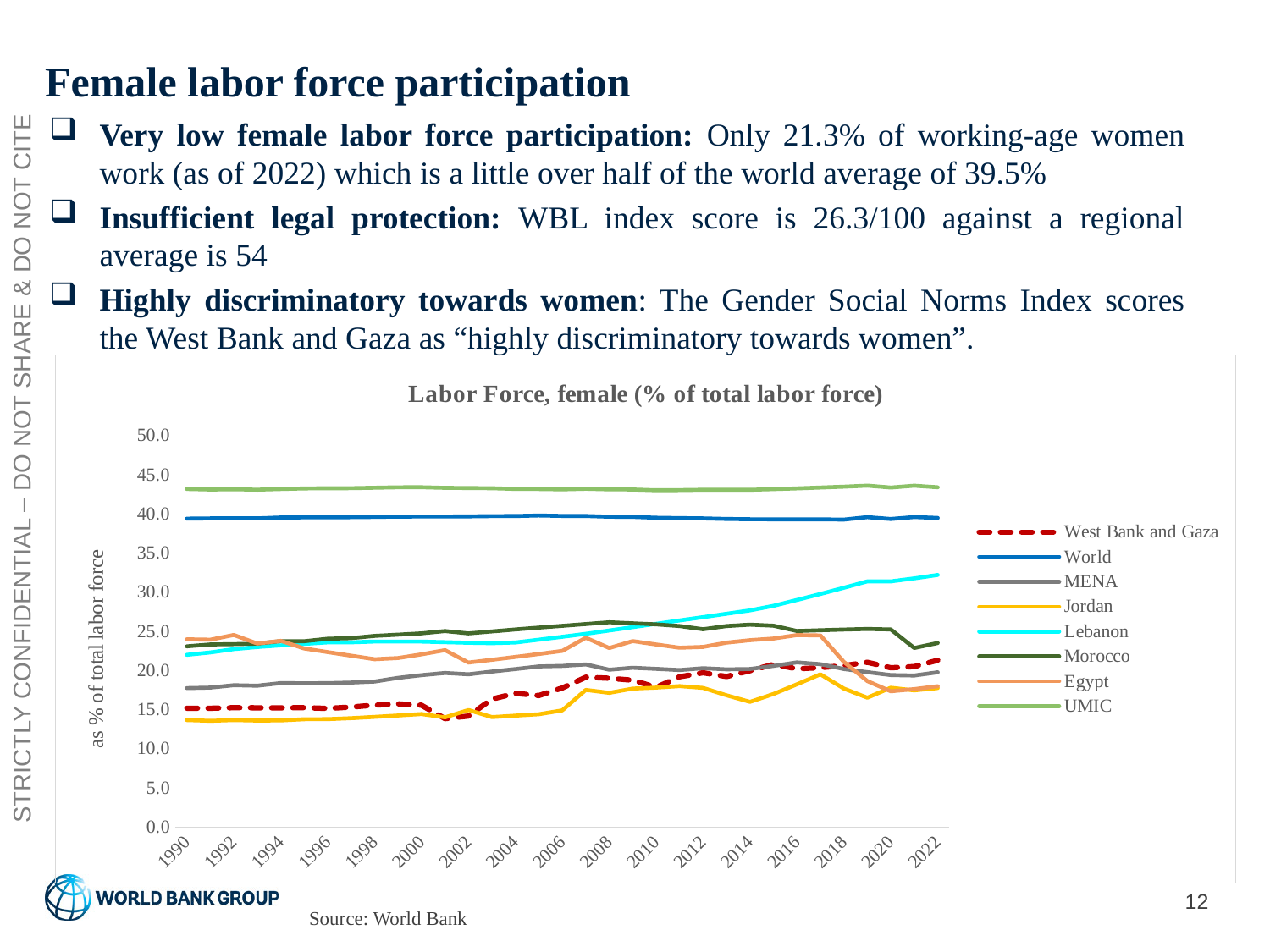

# Female labor force participation
Very low female labor force participation: Only 21.3% of working-age women work (as of 2022) which is a little over half of the world average of 39.5%
Insufficient legal protection: WBL index score is 26.3/100 against a regional average is 54
Highly discriminatory towards women: The Gender Social Norms Index scores the West Bank and Gaza as “highly discriminatory towards women”.

STRICTLY CONFIDENTIAL – DO NOT SHARE & DO NOT CITE

### Chart: Labor Force, female (% of total labor force)

| Category | West Bank and Gaza | World  | MENA | Jordan | Lebanon | Morocco | Egypt | UMIC |
|---|---|---|---|---|---|---|---|---|
| 1990 | 15.175987959996116 | 39.39860945316829 | 17.748286065297396 | 13.662375505529214 | 21.994504395097145 | 23.079711732617945 | 23.98454080080256 | 43.179336569585466 |
| 1991 | 15.17736594434439 | 39.4246096604782 | 17.811299884001606 | 13.565904638970979 | 22.306246212165078 | 23.325552128380686 | 23.93153667132822 | 43.112739779230935 |
| 1992 | 15.246198164400079 | 39.45108855695049 | 18.117872616004863 | 13.658736669401147 | 22.726932638806677 | 23.36375575911877 | 24.53969575448359 | 43.14332108754019 |
| 1993 | 15.230081941144958 | 39.4356709601324 | 18.050668565489918 | 13.596087983337545 | 22.99219880785576 | 23.428638677044525 | 23.441575398297527 | 43.09192690286698 |
| 1994 | 15.220064230004587 | 39.539666329112364 | 18.38298421056717 | 13.617119724740723 | 23.200814997689996 | 23.743798510490304 | 23.78594338449552 | 43.17617384323446 |
| 1995 | 15.24778305528908 | 39.55648607180374 | 18.36473666728579 | 13.77131062392516 | 23.396292434533848 | 23.73001319237279 | 22.80973334582551 | 43.25099310006857 |
| 1996 | 15.149703591146416 | 39.565948250026274 | 18.379897185910906 | 13.780036332736465 | 23.585311310084013 | 24.051589845129133 | 22.35024601101716 | 43.2740904497844 |
| 1997 | 15.32737432952306 | 39.58377245540386 | 18.456230329225658 | 13.90220569703441 | 23.592997988197876 | 24.128665141341177 | 21.891433992845975 | 43.28513160741413 |
| 1998 | 15.570483168863577 | 39.61196835742247 | 18.585538185002033 | 14.067672797030074 | 23.694586325115406 | 24.417822722486974 | 21.436692832179613 | 43.34086259386058 |
| 1999 | 15.729988793247335 | 39.65848170472276 | 19.0570147981626 | 14.24665268383451 | 23.68821063041892 | 24.576331313074835 | 21.58876849239606 | 43.39987983714584 |
| 2000 | 15.556046684715664 | 39.664259452930274 | 19.40027505619068 | 14.432554304847475 | 23.691068320715697 | 24.739255888475704 | 22.059677380765034 | 43.40575402812116 |
| 2001 | 13.848638479468256 | 39.66649891431597 | 19.68307323055666 | 14.014305784690361 | 23.612246930270594 | 25.032598129409788 | 22.598735063448107 | 43.32738868992436 |
| 2002 | 14.180895294141743 | 39.67967915615755 | 19.50844890383673 | 14.953561994900669 | 23.537138569181394 | 24.734017256743293 | 21.007406126652587 | 43.30196662175052 |
| 2003 | 16.34060750934618 | 39.71977959867115 | 19.86054918501127 | 14.045333433652665 | 23.482464085385025 | 24.985519535690383 | 21.362392422230624 | 43.2755860647337 |
| 2004 | 17.073765792896584 | 39.727349107219005 | 20.17840184872486 | 14.232195069988432 | 23.573348848125086 | 25.236868168781267 | 21.72807227044114 | 43.189450678216105 |
| 2005 | 16.798293916578462 | 39.79640433466766 | 20.514271400006333 | 14.410987477925469 | 23.928326185282707 | 25.477128468215593 | 22.106426997591296 | 43.173180363843564 |
| 2006 | 17.76330288371478 | 39.74278174673072 | 20.57820110989161 | 14.904149378766924 | 24.30150398605874 | 25.70178494623061 | 22.49916045591051 | 43.12765100956127 |
| 2007 | 19.138009415862108 | 39.733328120688704 | 20.773399713593818 | 17.519561297063024 | 24.683701592813716 | 25.92810762731514 | 24.17972944906248 | 43.20293171117152 |
| 2008 | 19.0034070377053 | 39.64063050247204 | 20.096559590167917 | 17.13961747099037 | 25.108040120999842 | 26.16001637911365 | 22.862823264302996 | 43.129315355889275 |
| 2009 | 18.75481582366963 | 39.621133219295736 | 20.342648434005454 | 17.680566247615843 | 25.53265362733305 | 26.02330181412855 | 23.75250002162617 | 43.11841320882792 |
| 2010 | 17.839291388897493 | 39.512616246264216 | 20.201778919573496 | 17.808584054724864 | 25.95845702334368 | 25.891265947555603 | 23.31573759277604 | 43.018277519824466 |
| 2011 | 19.19298196641934 | 39.46717516123927 | 20.05163802123117 | 18.000680679005576 | 26.385378663705737 | 25.671191200460214 | 22.904037699917442 | 43.03884329868454 |
| 2012 | 19.704875988857477 | 39.42763004062464 | 20.284843072760324 | 17.770671176100908 | 26.815302041141038 | 25.264352817896977 | 23.006111639341825 | 43.08601009123757 |
| 2013 | 19.226331808678644 | 39.357174799868204 | 20.140478774587315 | 16.824765972137033 | 27.248685440123122 | 25.67291938256523 | 23.553181519957818 | 43.084220851476324 |
| 2014 | 19.969534505734906 | 39.31981032823766 | 20.183556245403576 | 15.98425675828149 | 27.68461962048685 | 25.853546813247686 | 23.86637943407699 | 43.079941332667204 |
| 2015 | 20.778482114181443 | 39.30666656515489 | 20.581561157864734 | 16.995659755126795 | 28.266807149789543 | 25.718259487048066 | 24.075383741242053 | 43.163103691187615 |
| 2016 | 20.208356906592005 | 39.29970211381843 | 21.035832145749914 | 18.22909656556056 | 29.00981155470643 | 25.04304335464011 | 24.51928223859426 | 43.257221597679475 |
| 2017 | 20.358721617468717 | 39.30484668921236 | 20.805849334727817 | 19.508623507013894 | 29.776555011297933 | 25.14002946440846 | 24.470342847328798 | 43.367454498317706 |
| 2018 | 20.61567790352679 | 39.27599958722512 | 20.186383547206407 | 17.688326220992824 | 30.567545720109244 | 25.228138683191574 | 21.095697438048205 | 43.476615824272066 |
| 2019 | 21.045862322592935 | 39.588272285599444 | 19.779660497455406 | 16.5191100107493 | 31.38592967329706 | 25.3029232067564 | 18.648238488879638 | 43.60986551278521 |
| 2020 | 20.341734416433365 | 39.35026020835295 | 19.410090010185897 | 17.79998645080101 | 31.384426267742633 | 25.237000675233734 | 17.336736422869436 | 43.367951662548315 |
| 2021 | 20.496270620865438 | 39.59788617028058 | 19.357676468659424 | 17.453000057498453 | 31.76587957846277 | 22.870934353843158 | 17.616829200367544 | 43.60170758619079 |
| 2022 | 21.310744084331258 | 39.48726399260759 | 19.7699506771235 | 17.75280817595897 | 32.211069168103364 | 23.512593965014414 | 17.986953465482124 | 43.39473655031089 |
12
Source: World Bank